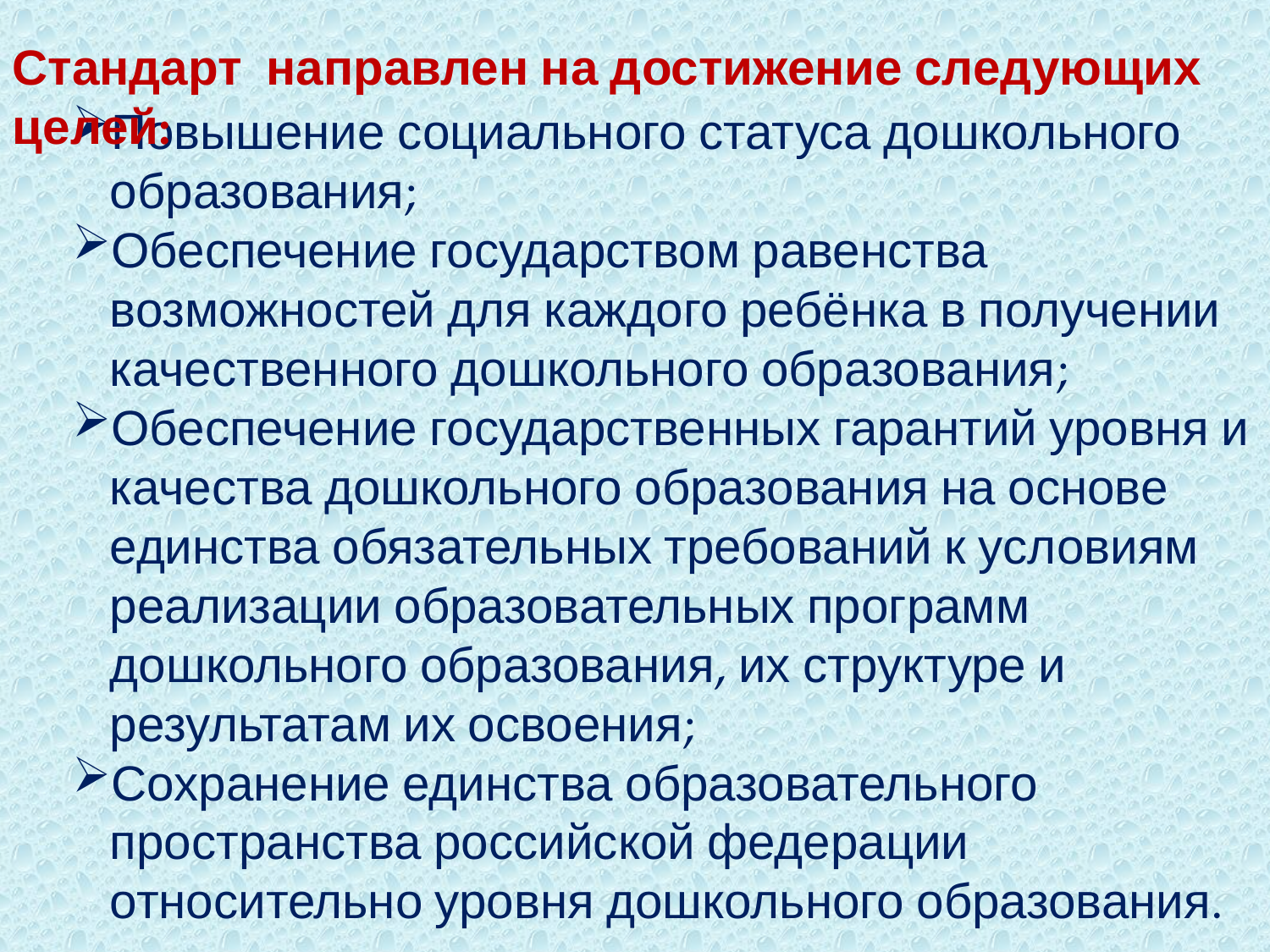

Стандарт  направлен на достижение следующих целей:
Повышение социального статуса дошкольного образования;
Обеспечение государством равенства возможностей для каждого ребёнка в получении качественного дошкольного образования;
Обеспечение государственных гарантий уровня и качества дошкольного образования на основе единства обязательных требований к условиям реализации образовательных программ дошкольного образования, их структуре и результатам их освоения;
Сохранение единства образовательного пространства российской федерации относительно уровня дошкольного образования.